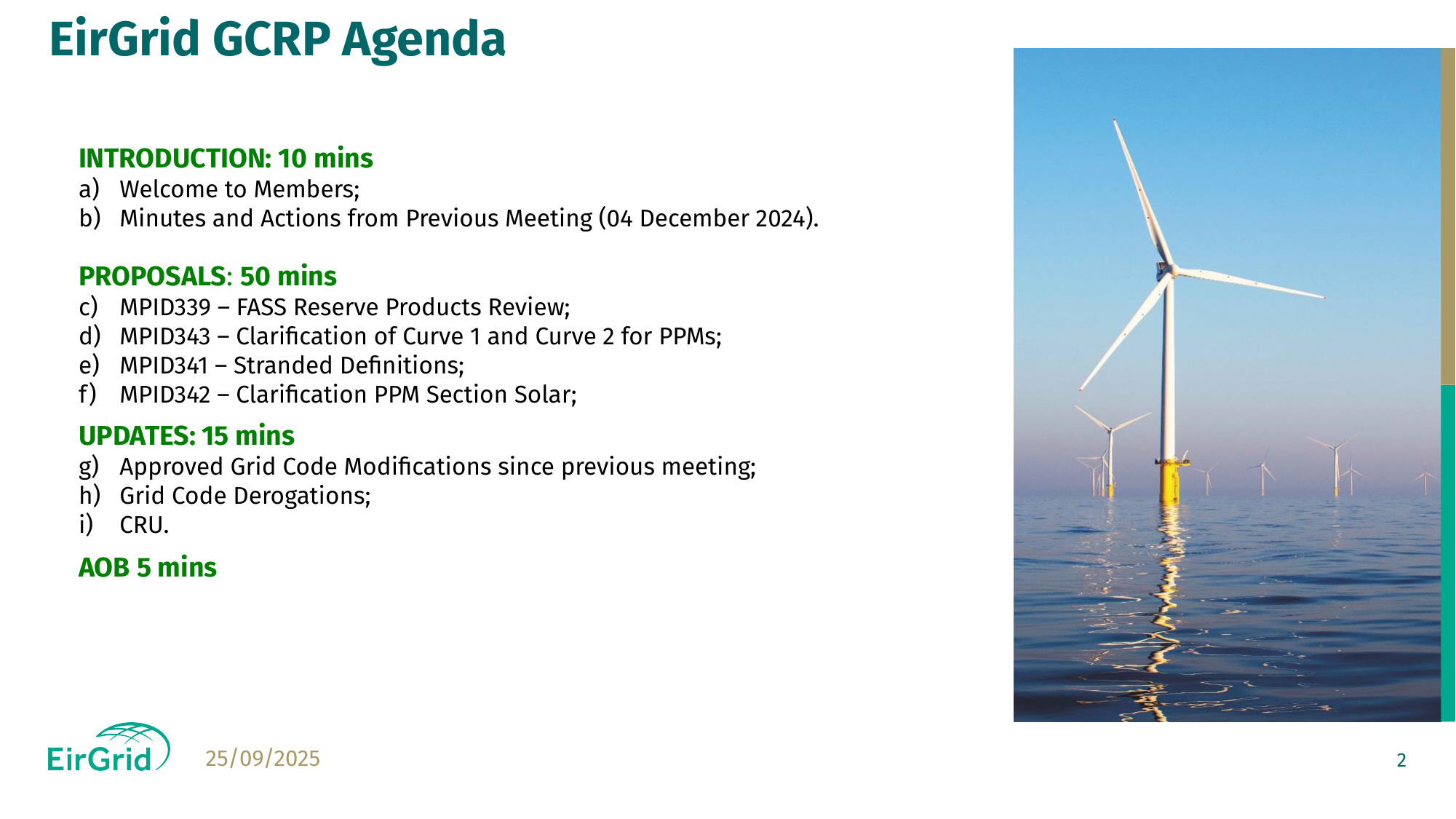

# EirGrid GCRP Agenda

INTRODUCTION: 10 mins
Welcome to Members;
Minutes and Actions from Previous Meeting (04 December 2024).

PROPOSALS: 50 mins
MPID339 – FASS Reserve Products Review;
MPID343 – Clarification of Curve 1 and Curve 2 for PPMs;
MPID341 – Stranded Definitions;
MPID342 – Clarification PPM Section Solar;

UPDATES: 15 mins
Approved Grid Code Modifications since previous meeting;
Grid Code Derogations;
CRU.

AOB 5 mins

2
25/09/2025